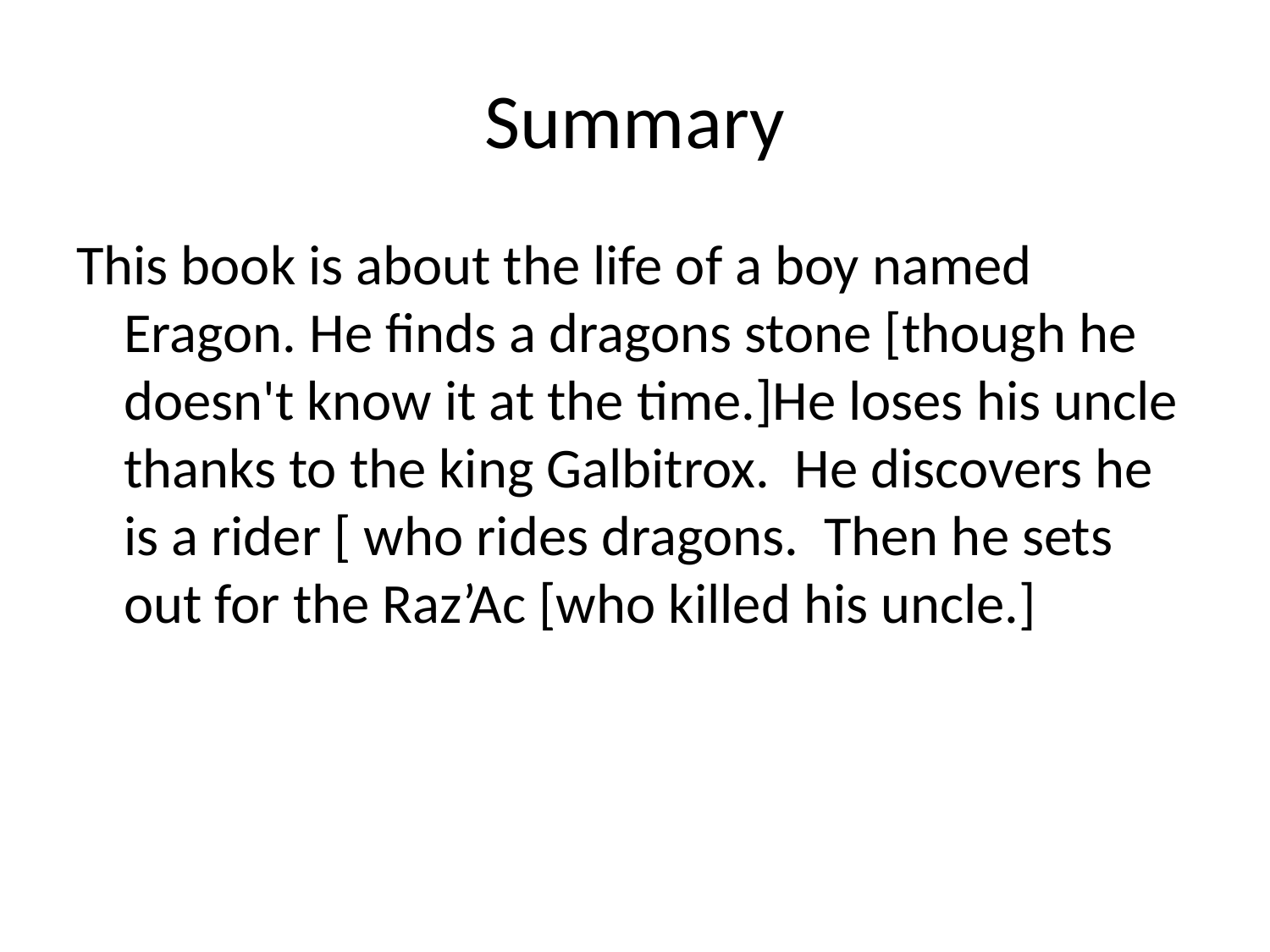

# Summary
This book is about the life of a boy named Eragon. He finds a dragons stone [though he doesn't know it at the time.]He loses his uncle thanks to the king Galbitrox.  He discovers he is a rider [ who rides dragons.  Then he sets out for the Raz’Ac [who killed his uncle.]